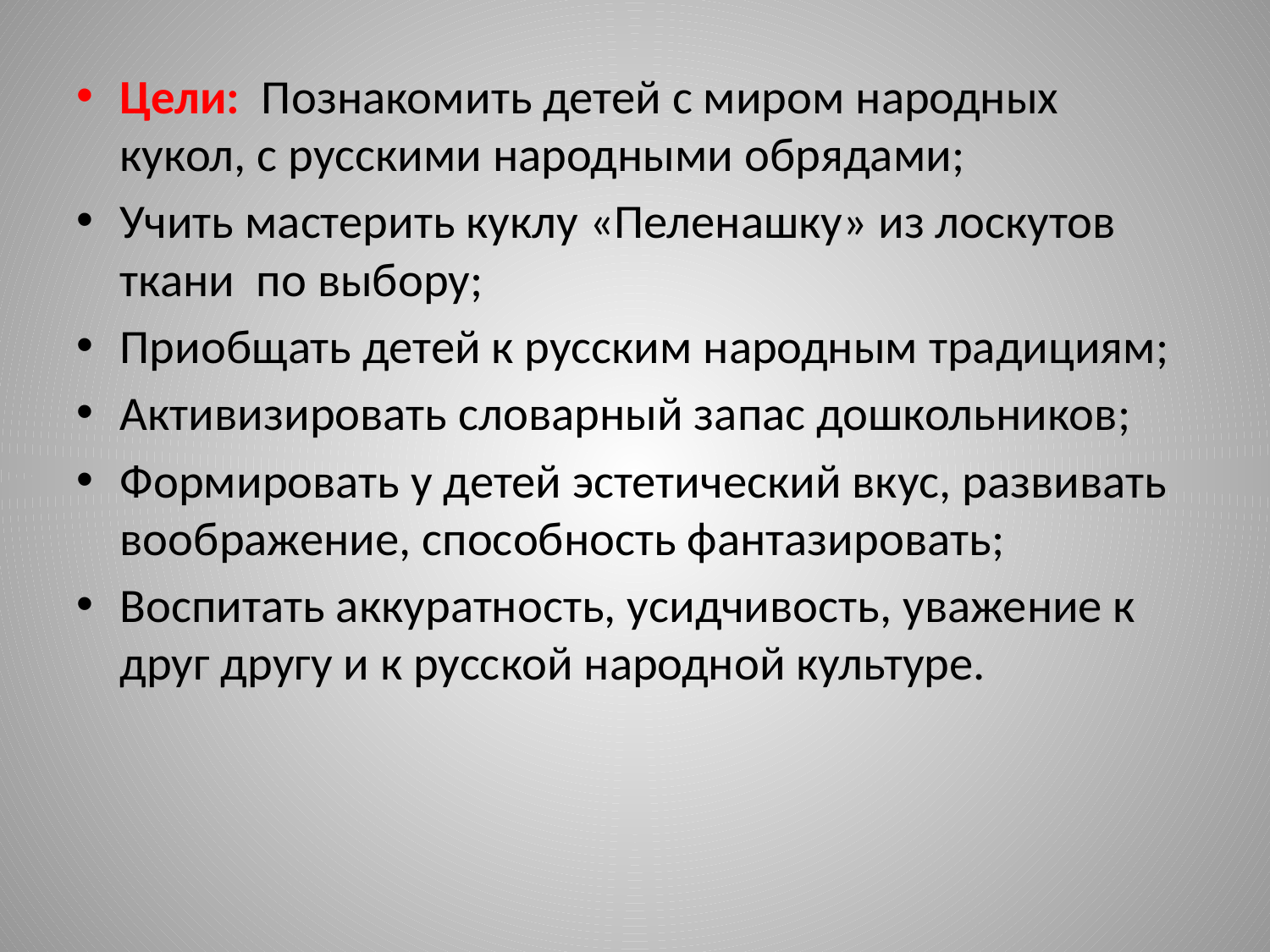

#
Цели:  Познакомить детей с миром народных кукол, с русскими народными обрядами;
Учить мастерить куклу «Пеленашку» из лоскутов ткани  по выбору;
Приобщать детей к русским народным традициям;
Активизировать словарный запас дошкольников;
Формировать у детей эстетический вкус, развивать воображение, способность фантазировать;
Воспитать аккуратность, усидчивость, уважение к друг другу и к русской народной культуре.